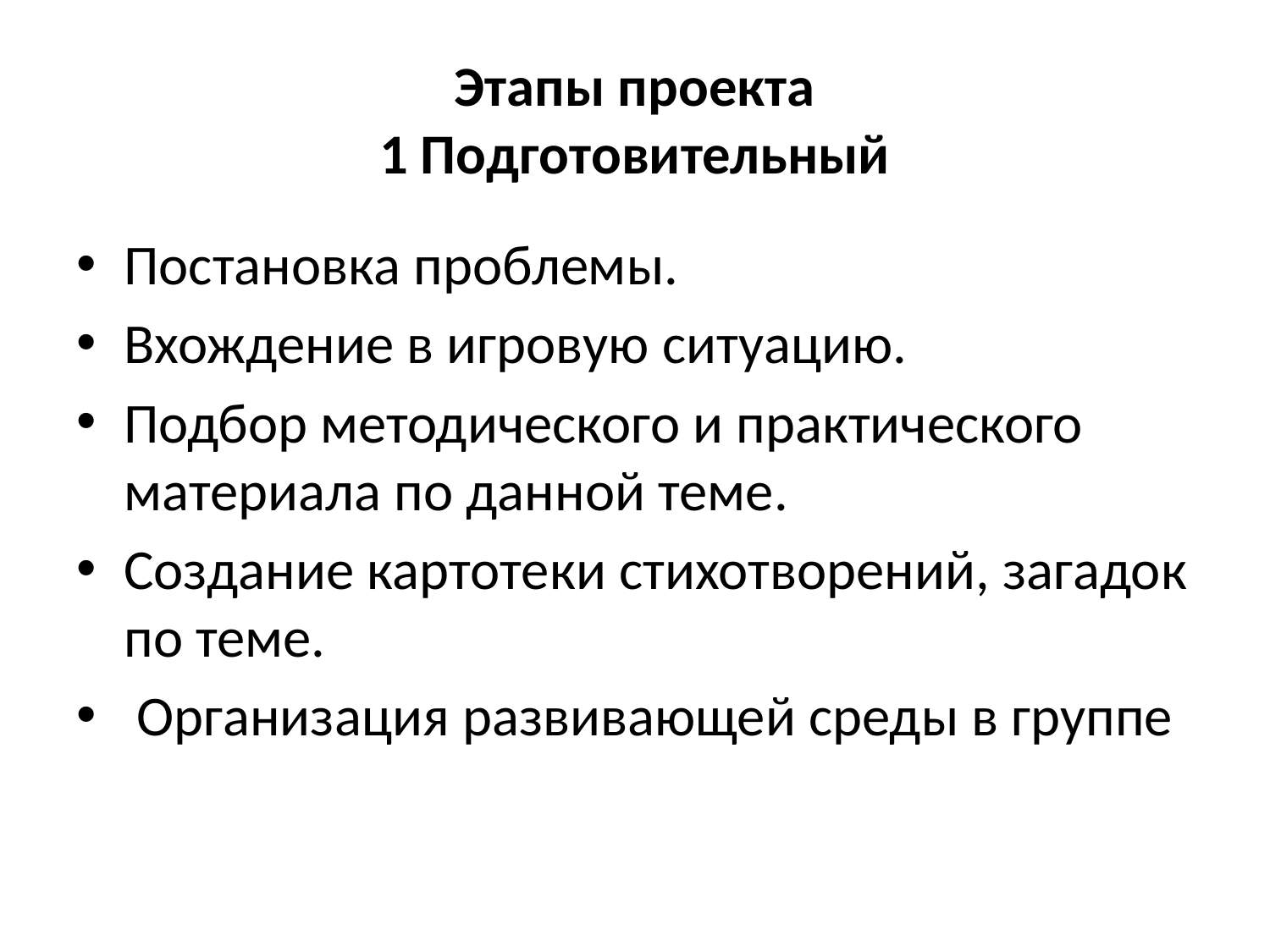

# Этапы проекта 1 Подготовительный
Постановка проблемы.
Вхождение в игровую ситуацию.
Подбор методического и практического материала по данной теме.
Создание картотеки стихотворений, загадок по теме.
 Организация развивающей среды в группе